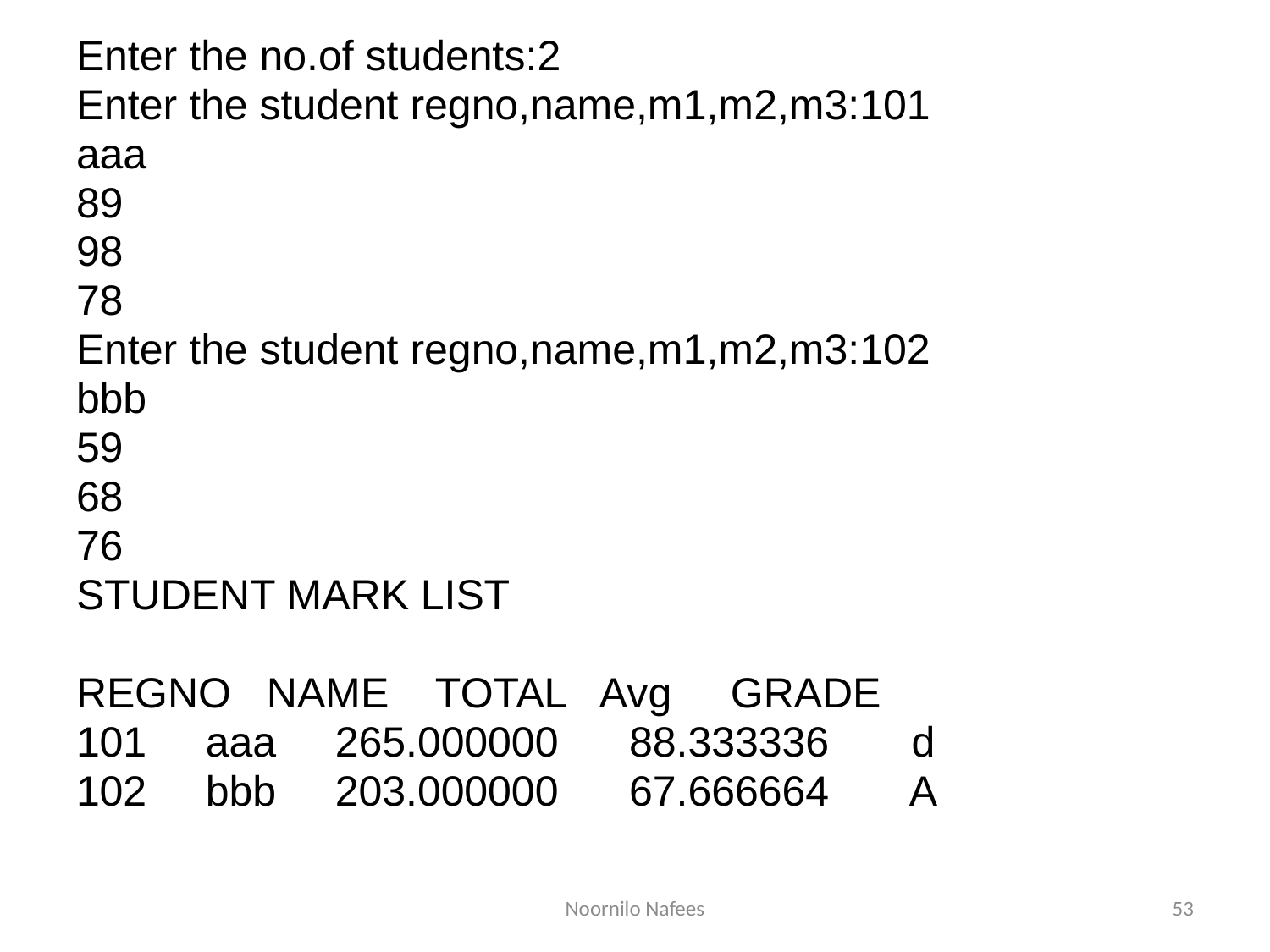

Enter the no.of students:2
Enter the student regno,name,m1,m2,m3:101
aaa
89
98
78
Enter the student regno,name,m1,m2,m3:102
bbb
59
68
76
STUDENT MARK LIST

REGNO   NAME    TOTAL   Avg     GRADE
101     aaa     265.000000      88.333336       d
102     bbb     203.000000      67.666664       A

Noornilo Nafees
53